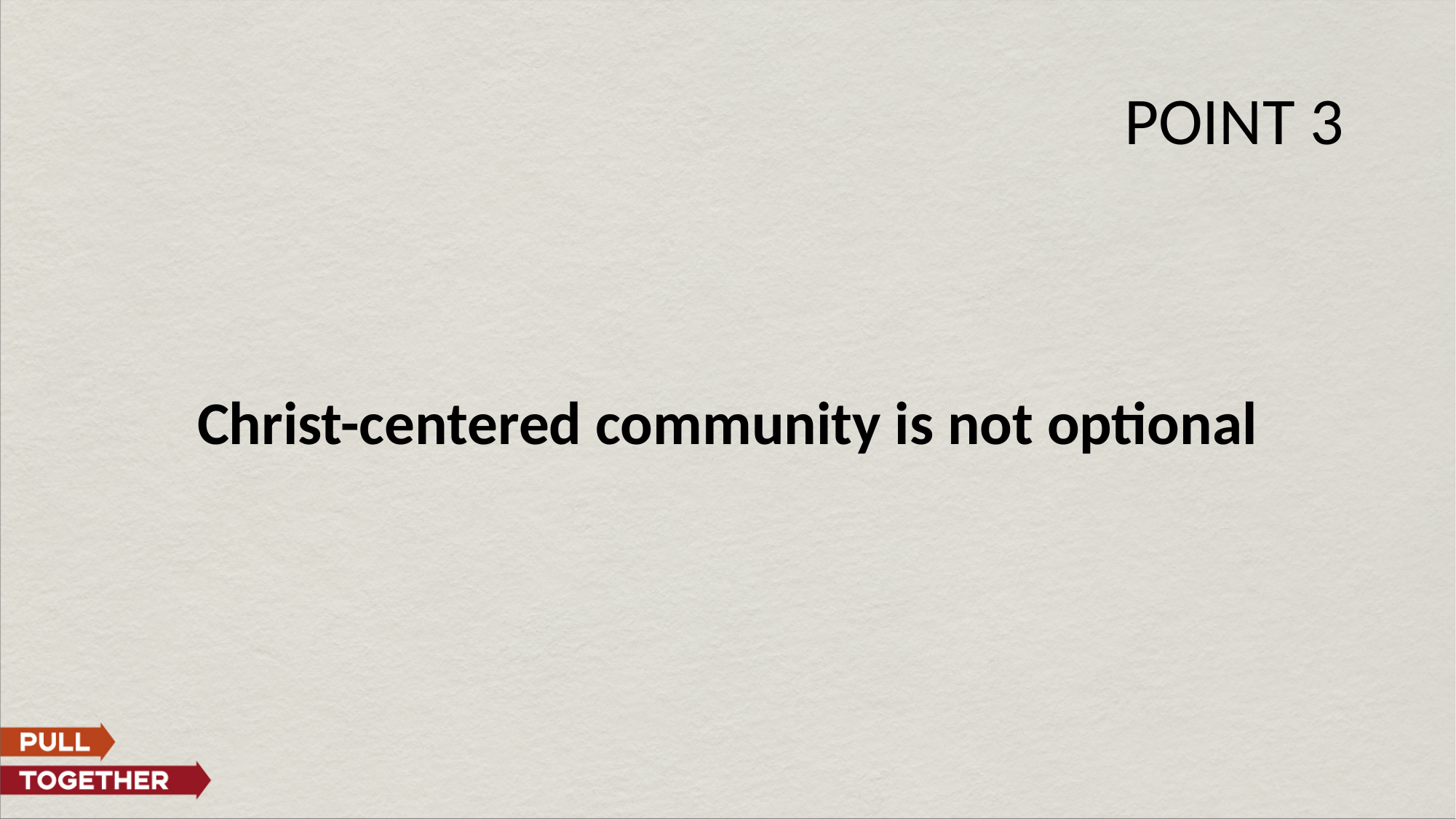

# POINT 3

Christ-centered community is not optional